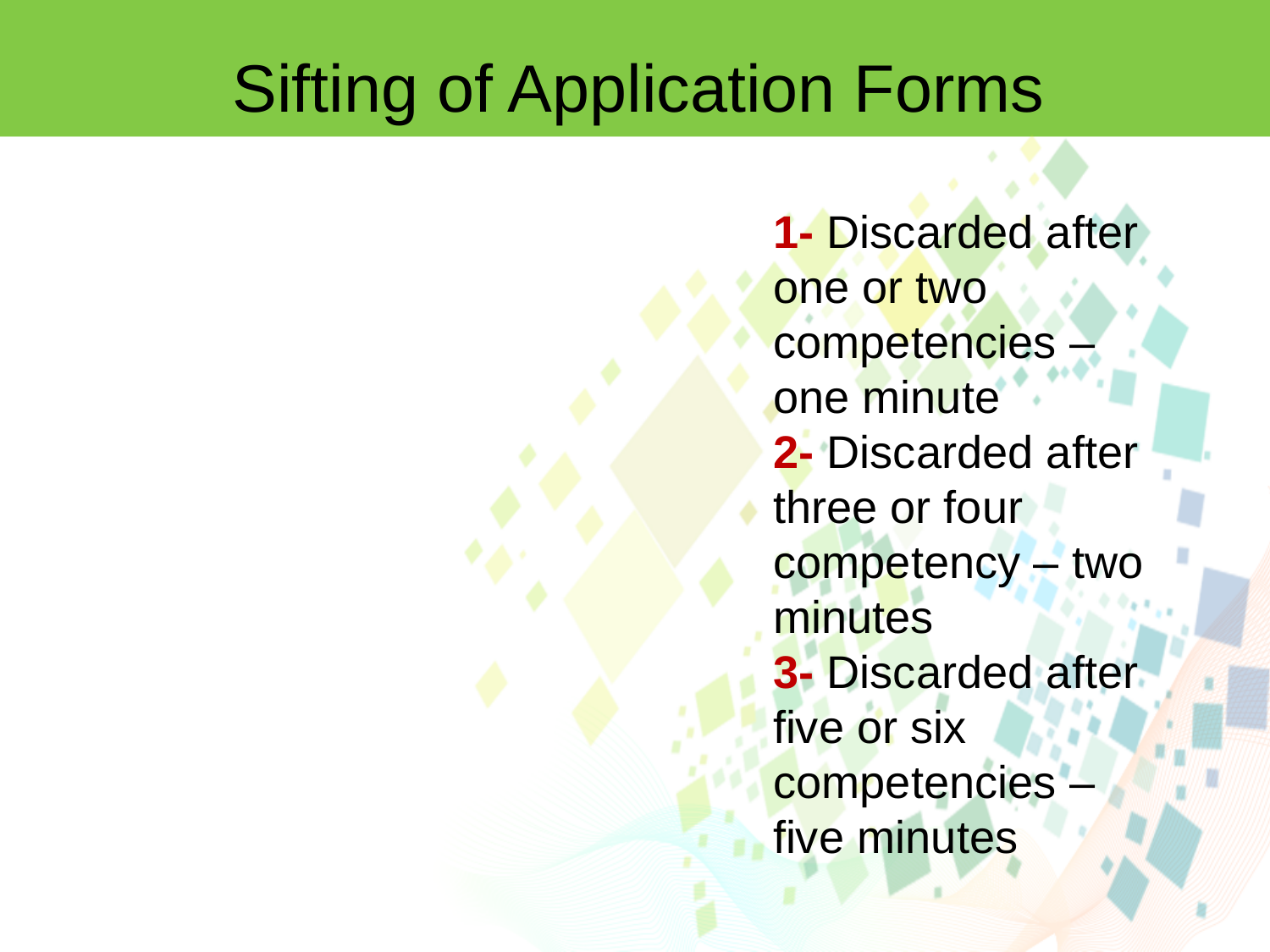

Sifting of Application Forms
1- Discarded after one or two competencies – one minute
2- Discarded after three or four competency – two minutes
3- Discarded after five or six competencies – five minutes